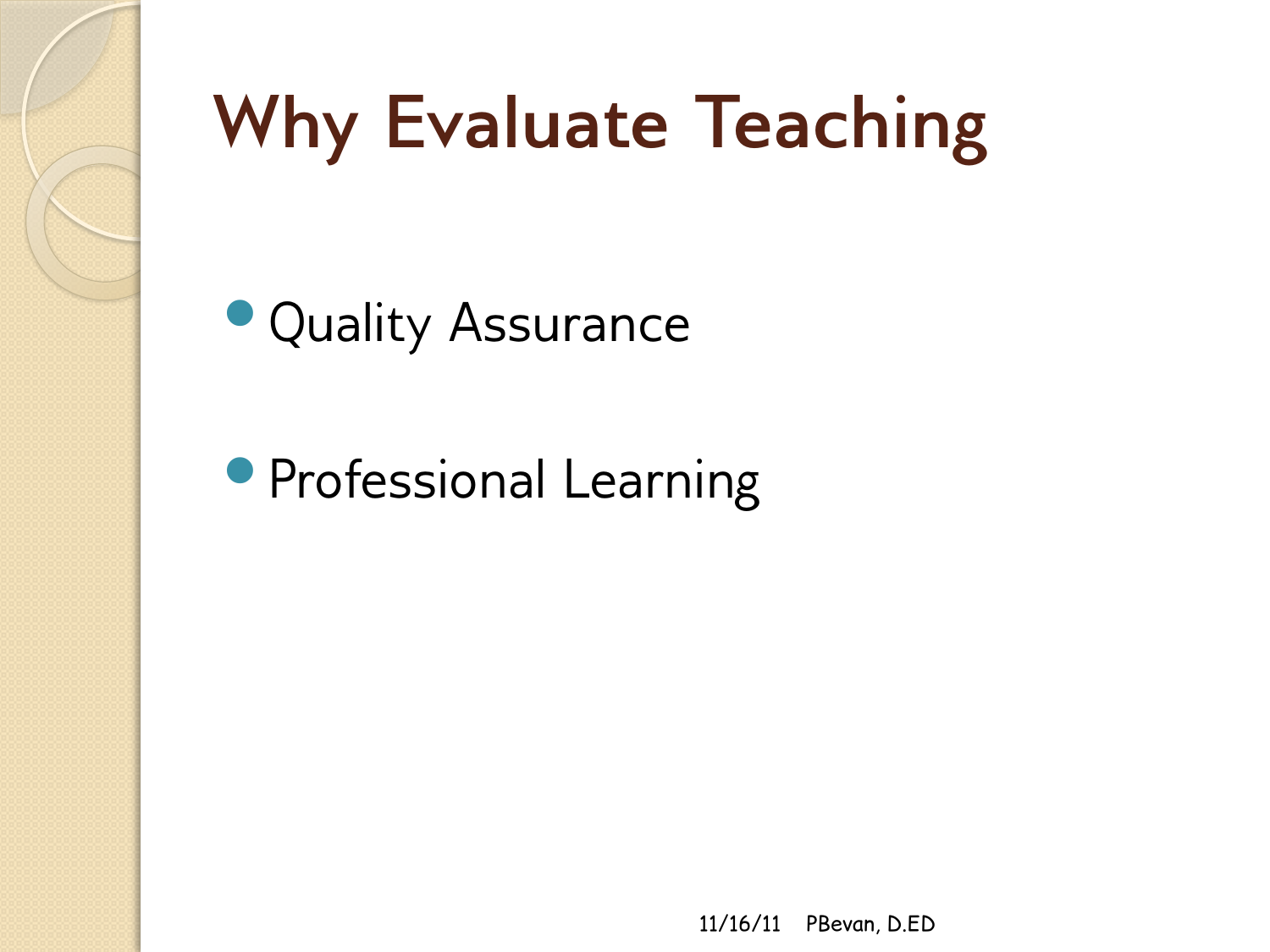

# Why Evaluate Teaching

Quality Assurance

Professional Learning
11/16/11
PBevan, D.ED